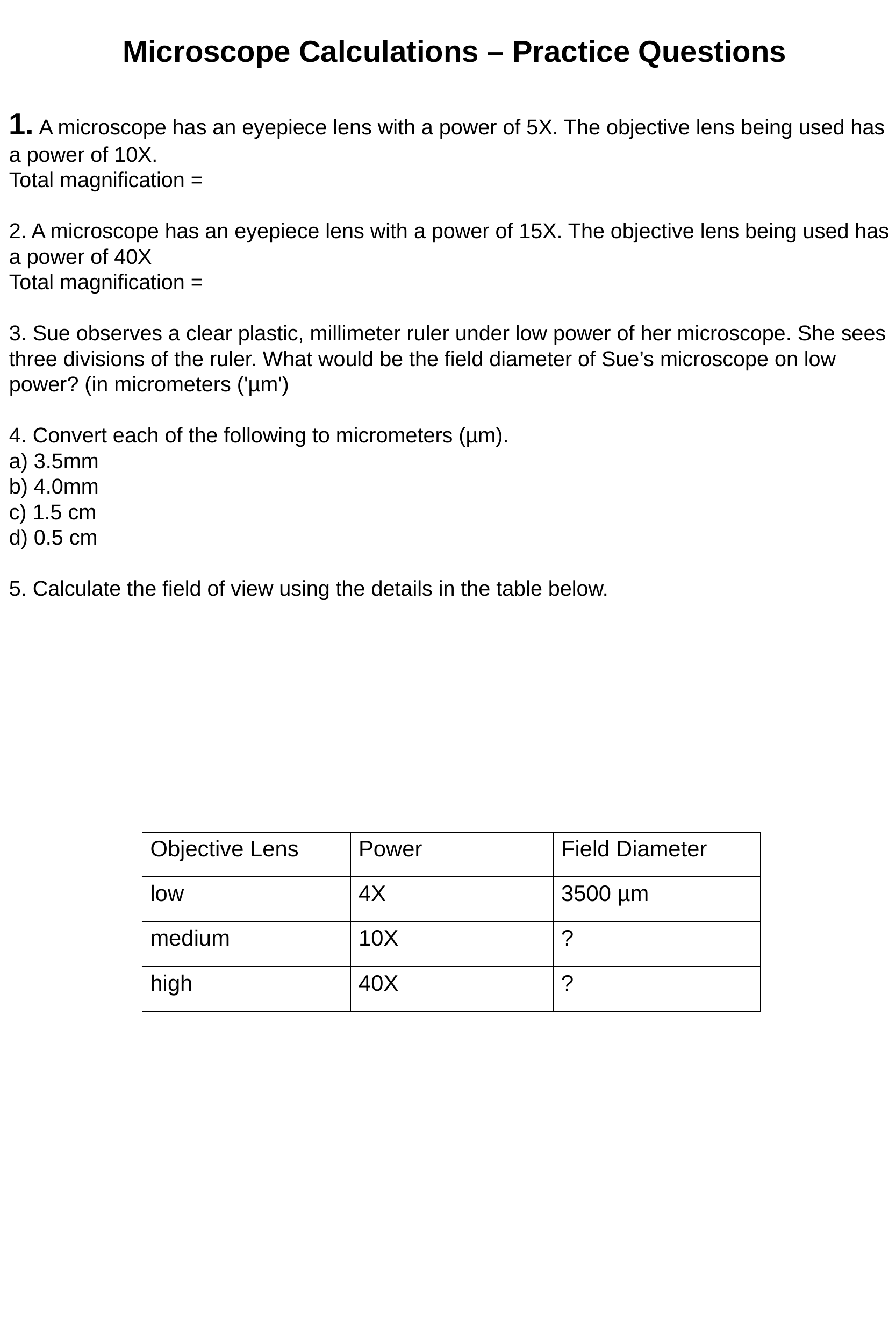

Microscope Calculations – Practice Questions

1. A microscope has an eyepiece lens with a power of 5X. The objective lens being used has a power of 10X.
Total magnification =

2. A microscope has an eyepiece lens with a power of 15X. The objective lens being used has a power of 40X
Total magnification =

3. Sue observes a clear plastic, millimeter ruler under low power of her microscope. She sees three divisions of the ruler. What would be the field diameter of Sue’s microscope on low power? (in micrometers ('µm')

4. Convert each of the following to micrometers (µm).
a) 3.5mm
b) 4.0mm
c) 1.5 cm
d) 0.5 cm

5. Calculate the field of view using the details in the table below.
| Objective Lens | Power | Field Diameter |
| --- | --- | --- |
| low | 4X | 3500 µm |
| medium | 10X | ? |
| high | 40X | ? |